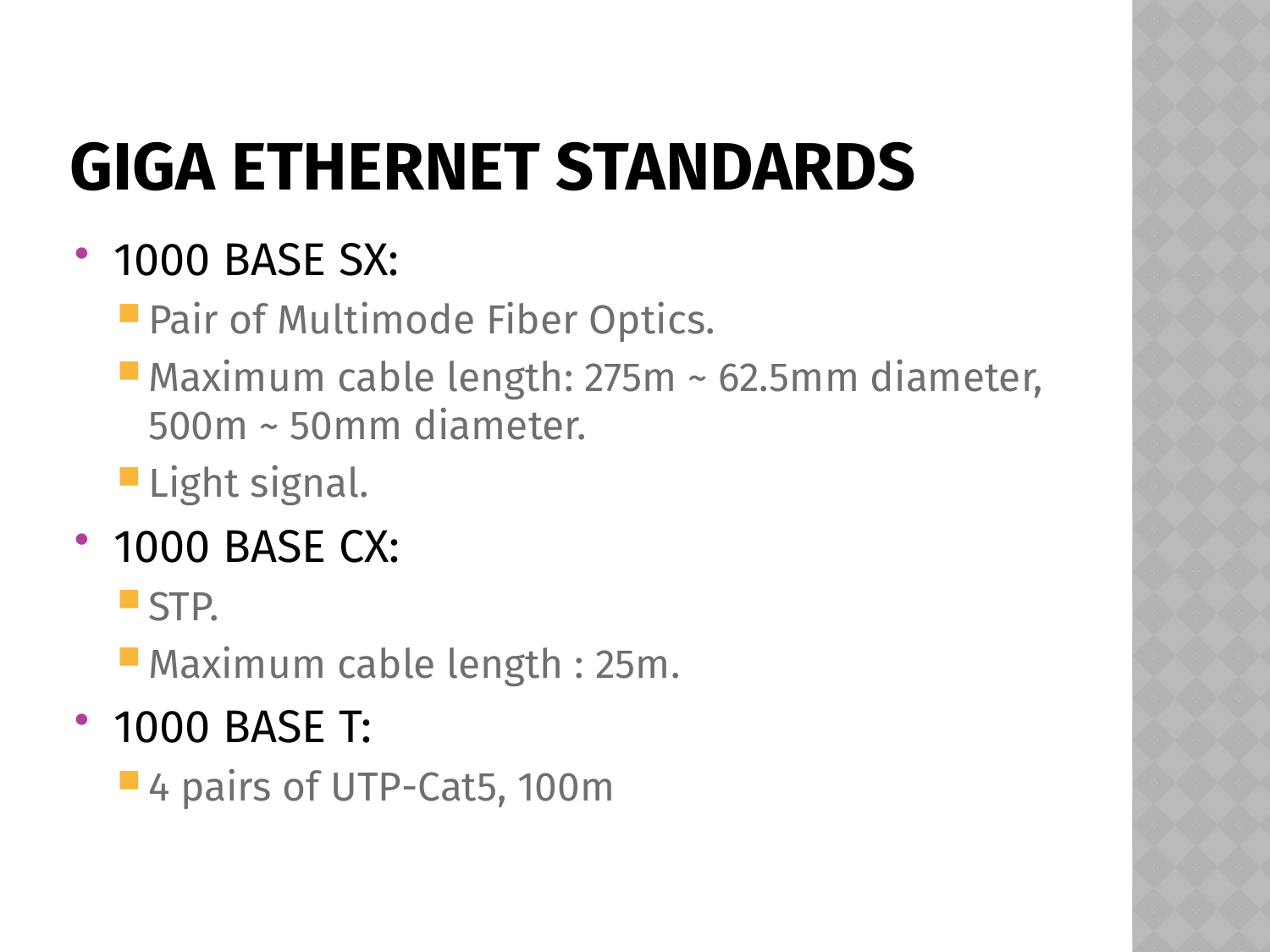

# Giga Ethernet standards
1000 BASE SX:
Pair of Multimode Fiber Optics.
Maximum cable length: 275m ~ 62.5mm diameter, 500m ~ 50mm diameter.
Light signal.
1000 BASE CX:
STP.
Maximum cable length : 25m.
1000 BASE T:
4 pairs of UTP-Cat5, 100m